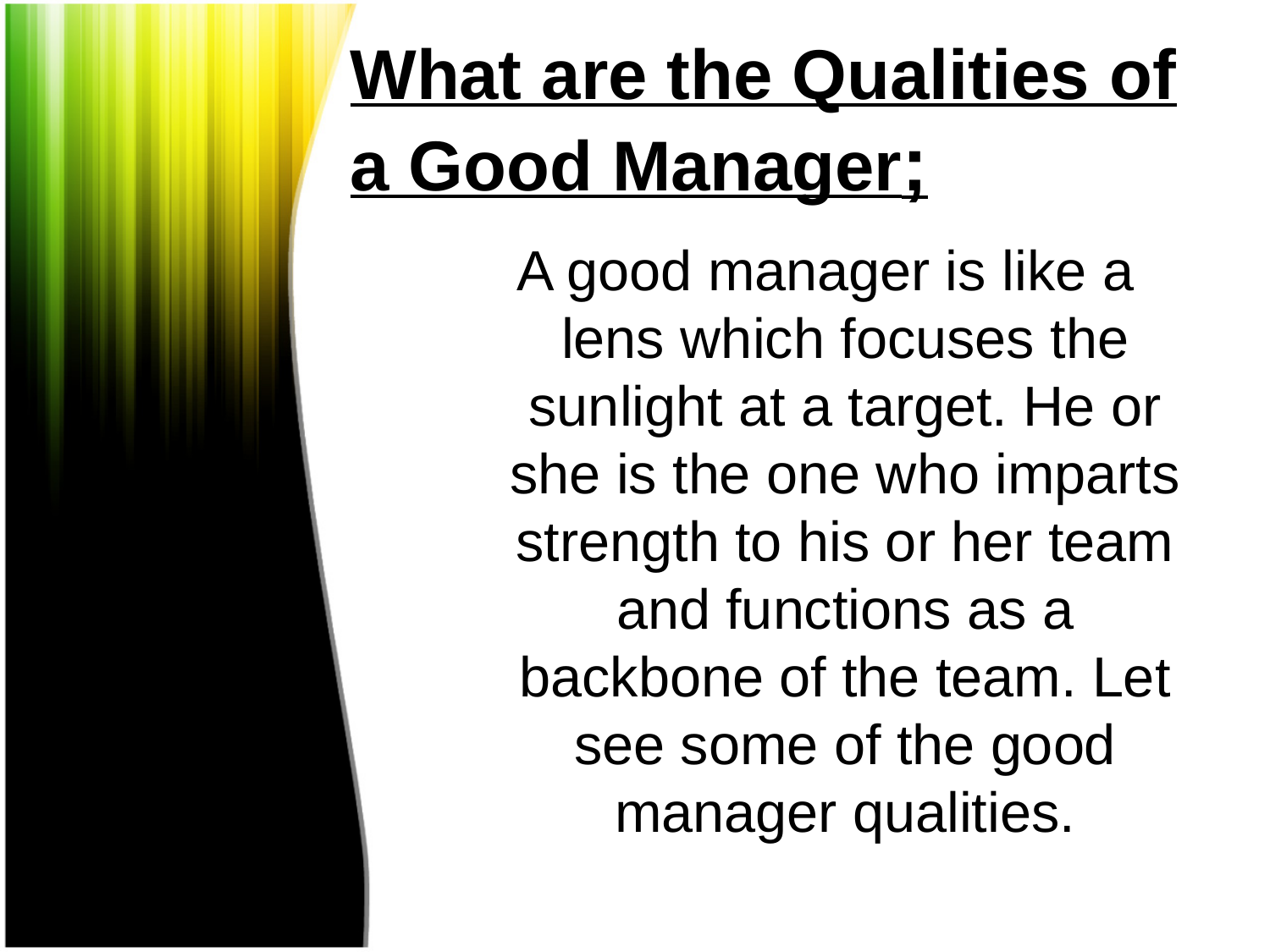

# What are the Qualities of a Good Manager;
A good manager is like a lens which focuses the sunlight at a target. He or she is the one who imparts strength to his or her team and functions as a backbone of the team. Let see some of the good manager qualities.